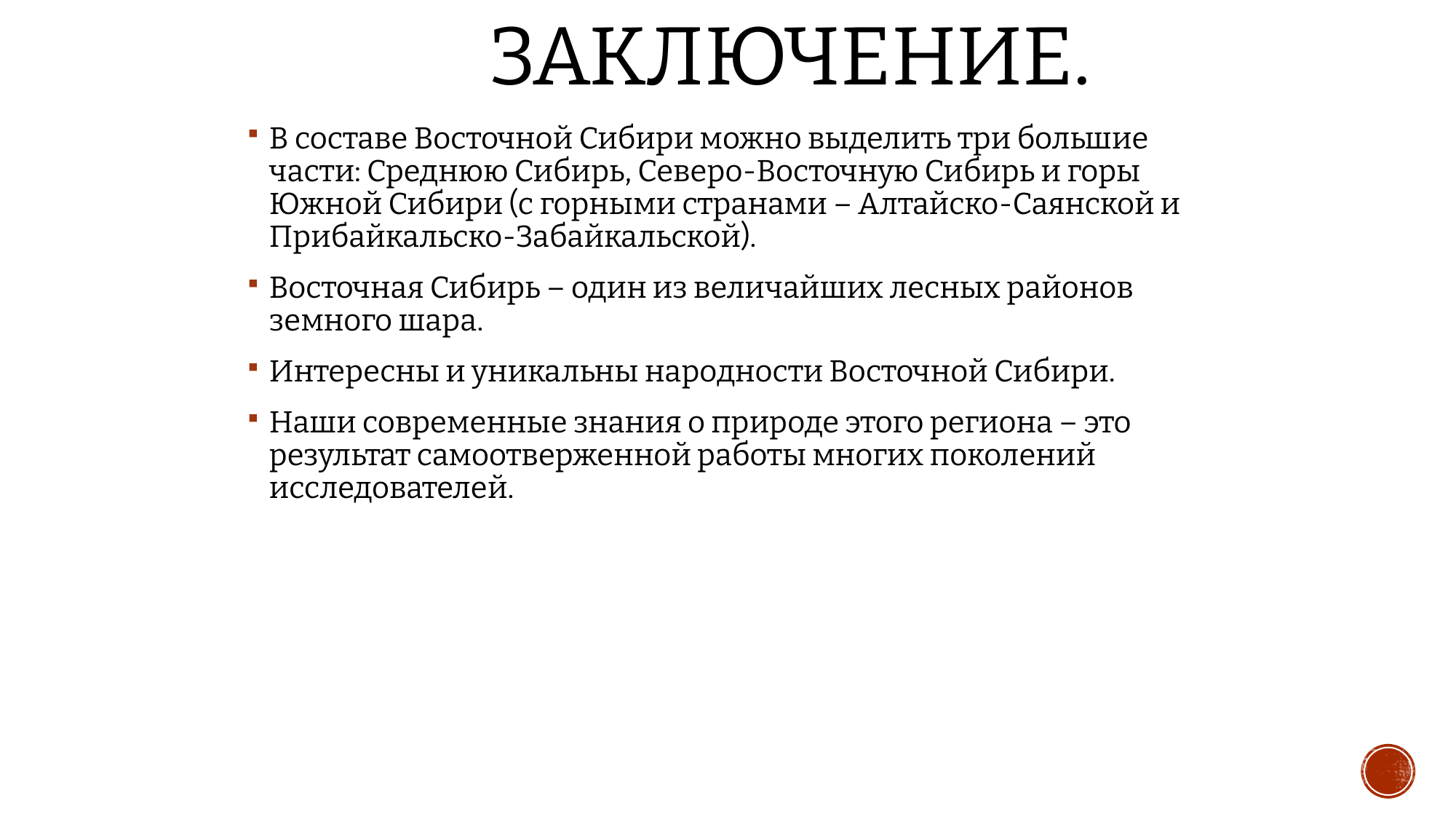

# Заключение.
В составе Восточной Сибири можно выделить три большие части: Среднюю Сибирь, Северо-Восточную Сибирь и горы Южной Сибири (с горными странами – Алтайско-Саянской и Прибайкальско-Забайкальской).
Восточная Сибирь – один из величайших лесных районов земного шара.
Интересны и уникальны народности Восточной Сибири.
Наши современные знания о природе этого региона – это результат самоотверженной работы многих поколений исследователей.